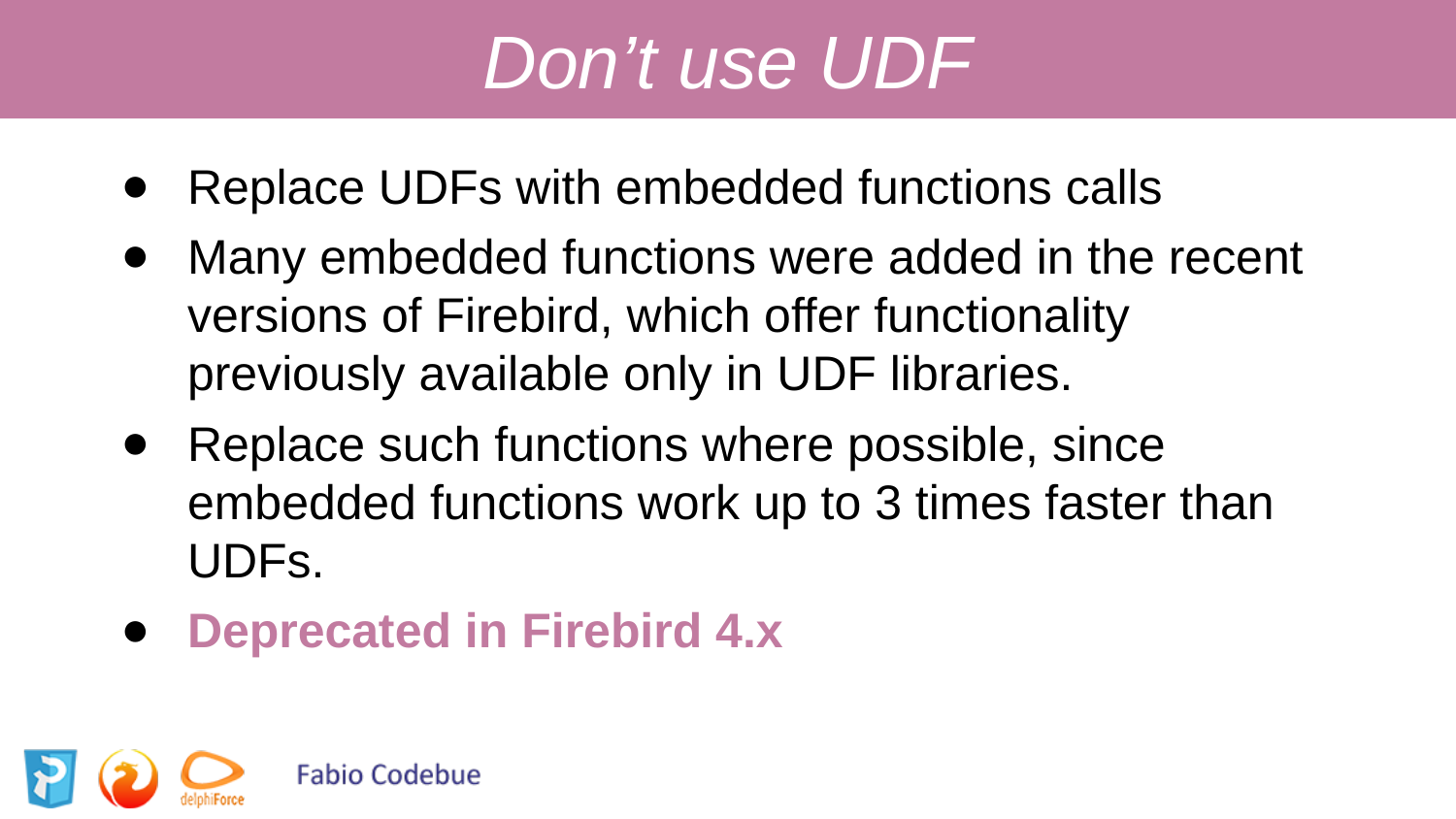

Don’t use UDF
Replace UDFs with embedded functions calls
Many embedded functions were added in the recent versions of Firebird, which offer functionality previously available only in UDF libraries.
Replace such functions where possible, since embedded functions work up to 3 times faster than UDFs.
Deprecated in Firebird 4.x